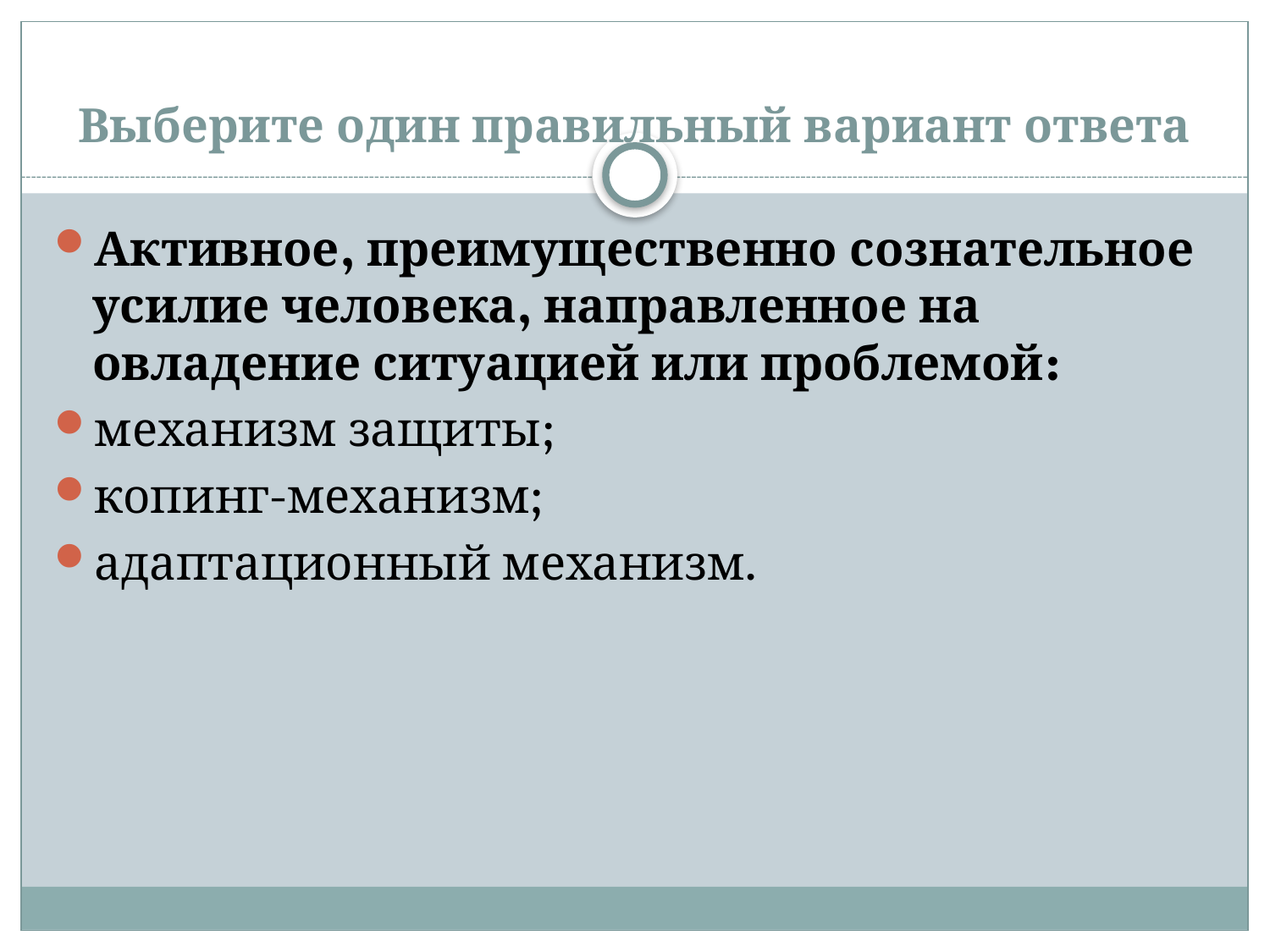

# Выберите один правильный вариант ответа
Активное, преимущественно созна­тельное усилие человека, направленное на овладение ситуацией или проблемой:
механизм защиты;
копинг-механизм;
адаптационный механизм.